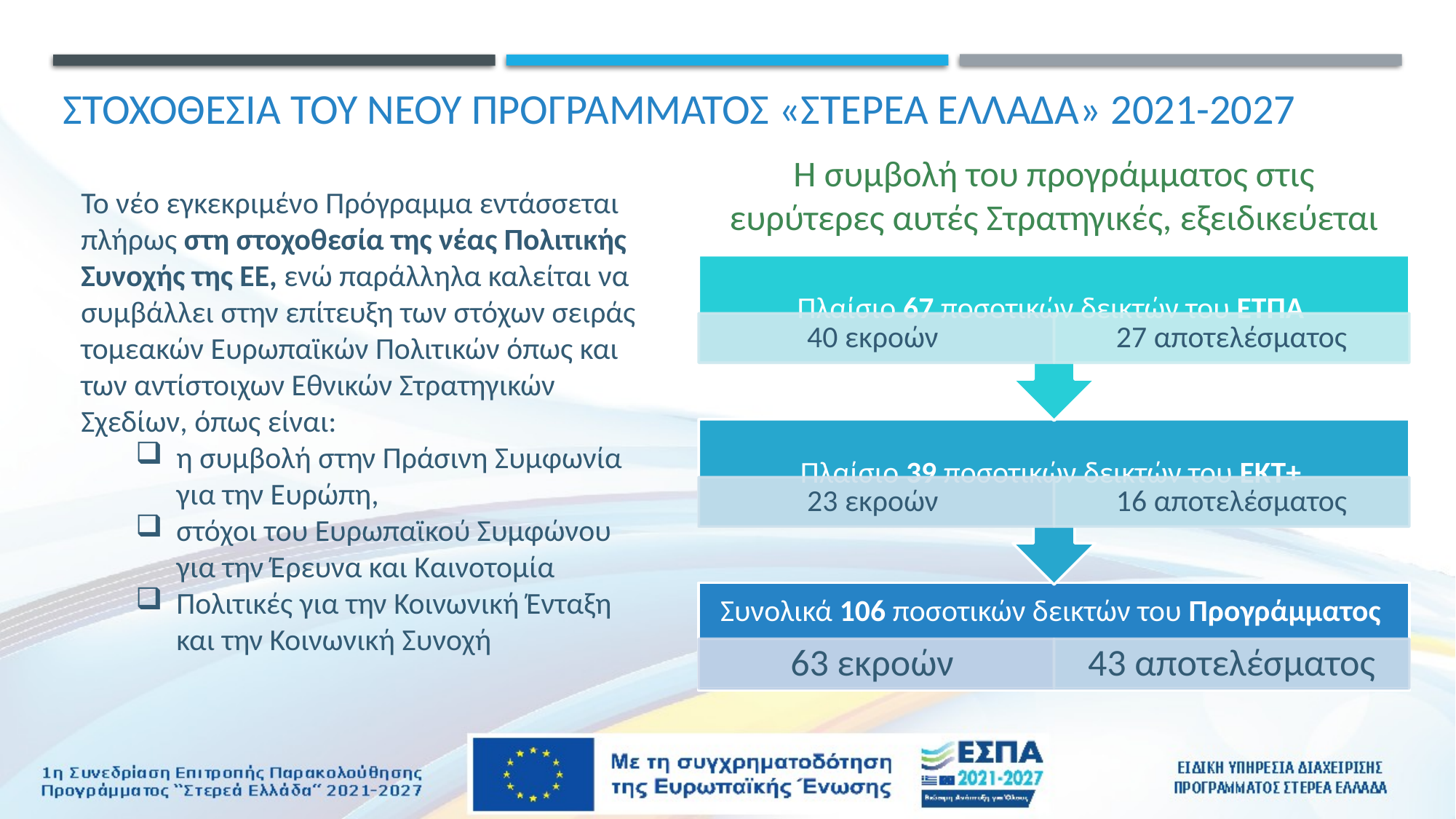

ΣΤΟΧΟΘΕΣΙΑ ΤΟΥ ΝΕΟΥ ΠΡΟΓΡΑΜΜΑΤΟΣ «ΣΤΕΡΕΑ ΕΛΛΑΔΑ» 2021-2027
Η συμβολή του προγράμματος στις ευρύτερες αυτές Στρατηγικές, εξειδικεύεται
Το νέο εγκεκριμένο Πρόγραμμα εντάσσεται πλήρως στη στοχοθεσία της νέας Πολιτικής Συνοχής της ΕΕ, ενώ παράλληλα καλείται να συμβάλλει στην επίτευξη των στόχων σειράς τομεακών Ευρωπαϊκών Πολιτικών όπως και των αντίστοιχων Εθνικών Στρατηγικών Σχεδίων, όπως είναι:
η συμβολή στην Πράσινη Συμφωνία για την Ευρώπη,
στόχοι του Ευρωπαϊκού Συμφώνου για την Έρευνα και Καινοτομία
Πολιτικές για την Κοινωνική Ένταξη και την Κοινωνική Συνοχή
Συνολικά 106 ποσοτικών δεικτών του Προγράμματος
63 εκροών
43 αποτελέσματος
Πλαίσιο 39 ποσοτικών δεικτών του ΕΚΤ+
23 εκροών
16 αποτελέσματος
Πλαίσιο 67 ποσοτικών δεικτών του ΕΤΠΑ
40 εκροών
27 αποτελέσματος